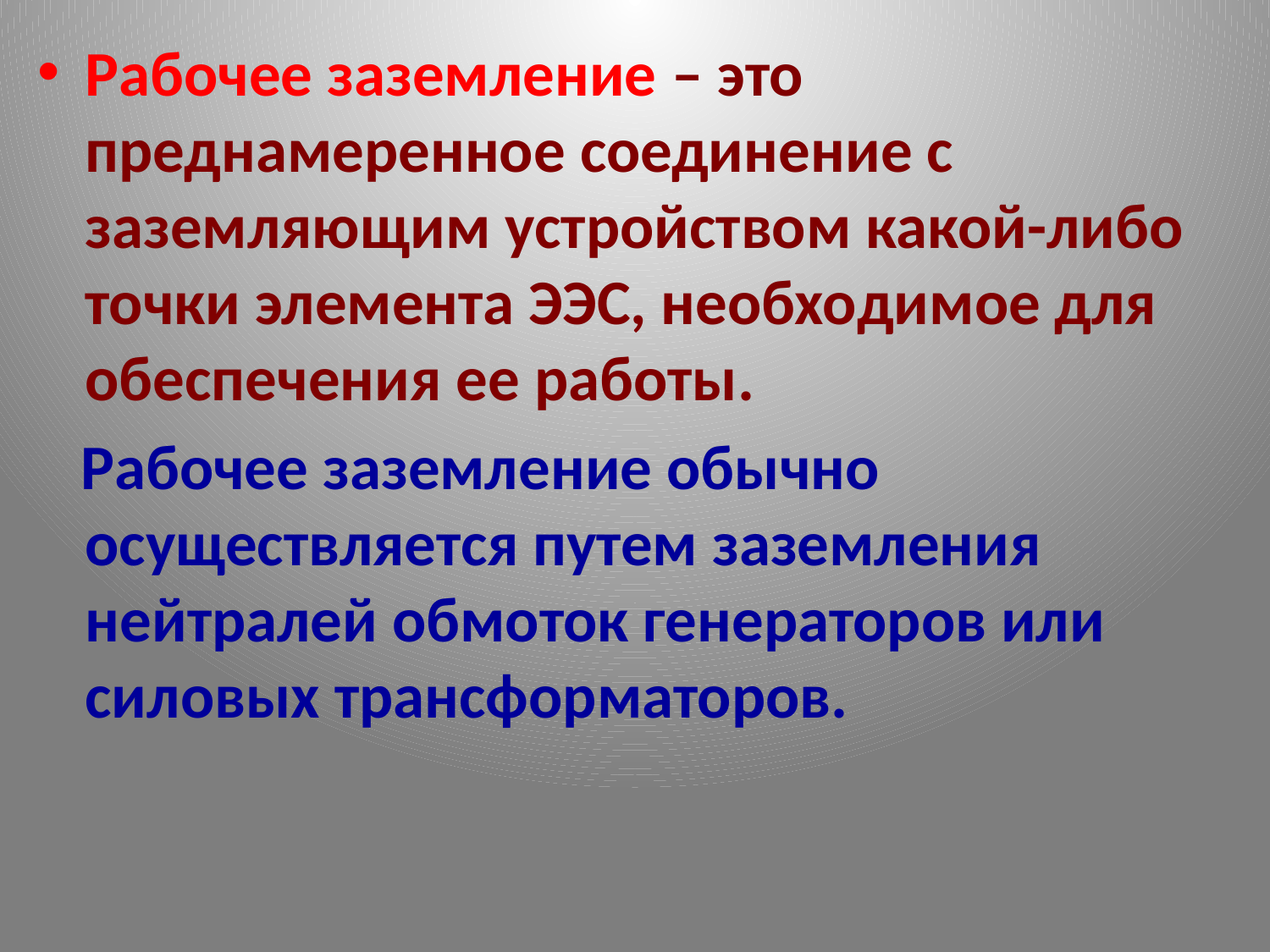

Рабочее заземление – это преднамеренное соединение с заземляющим устройством какой-либо точки элемента ЭЭС, необходимое для обеспечения ее работы.
   Рабочее заземление обычно осуществляется путем заземления нейтралей обмоток генераторов или силовых трансформаторов.